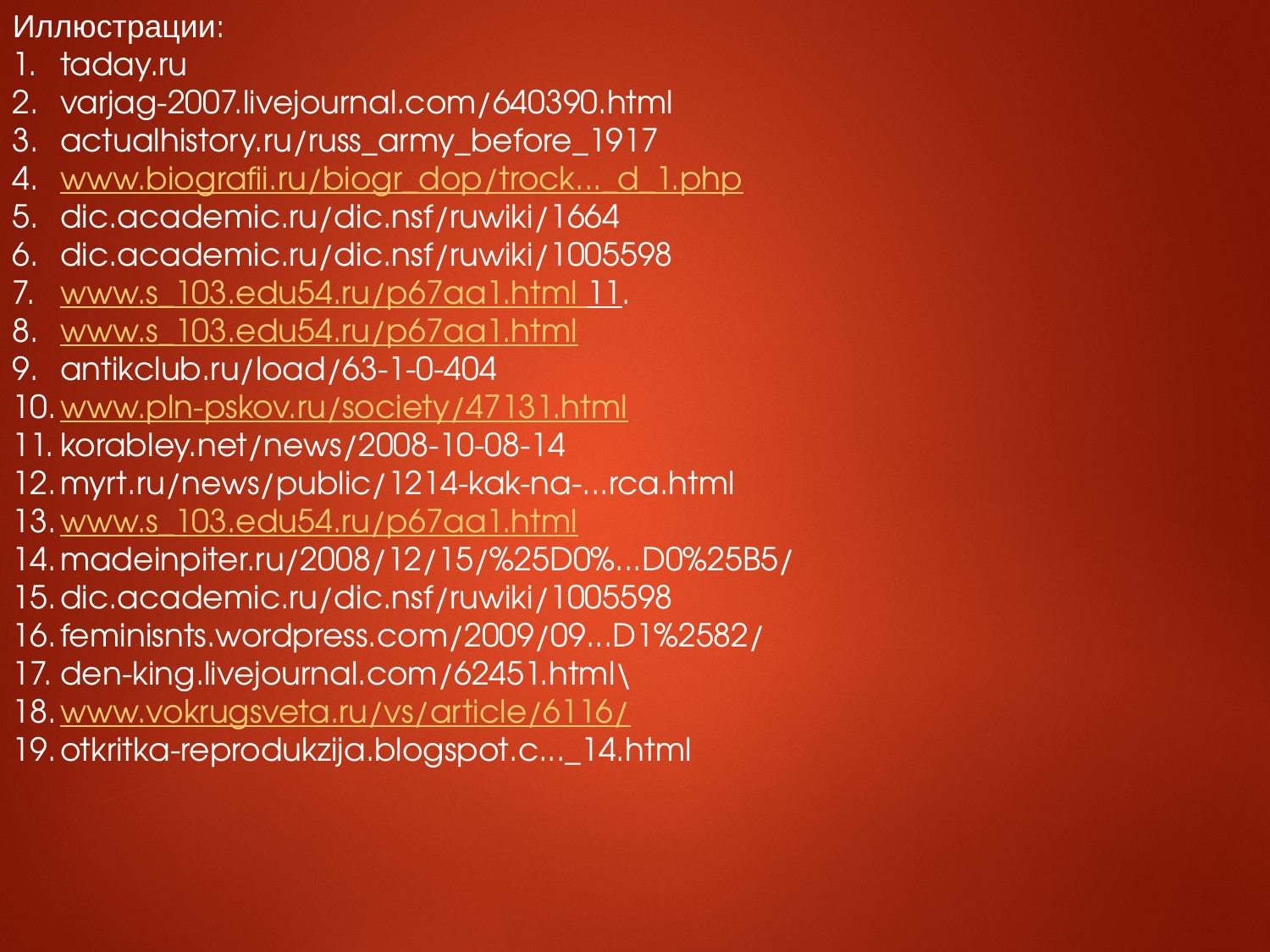

Иллюстрации:
taday.ru
varjag-2007.livejournal.com/640390.html
actualhistory.ru/russ_army_before_1917
www.biografii.ru/biogr_dop/trock..._d_1.php
dic.academic.ru/dic.nsf/ruwiki/1664
dic.academic.ru/dic.nsf/ruwiki/1005598
www.s_103.edu54.ru/p67aa1.html 11.
www.s_103.edu54.ru/p67aa1.html
antikclub.ru/load/63-1-0-404
www.pln-pskov.ru/society/47131.html
korabley.net/news/2008-10-08-14
myrt.ru/news/public/1214-kak-na-...rca.html
www.s_103.edu54.ru/p67aa1.html
madeinpiter.ru/2008/12/15/%25D0%...D0%25B5/
dic.academic.ru/dic.nsf/ruwiki/1005598
feminisnts.wordpress.com/2009/09...D1%2582/
den-king.livejournal.com/62451.html\
www.vokrugsveta.ru/vs/article/6116/
otkritka-reprodukzija.blogspot.c..._14.html